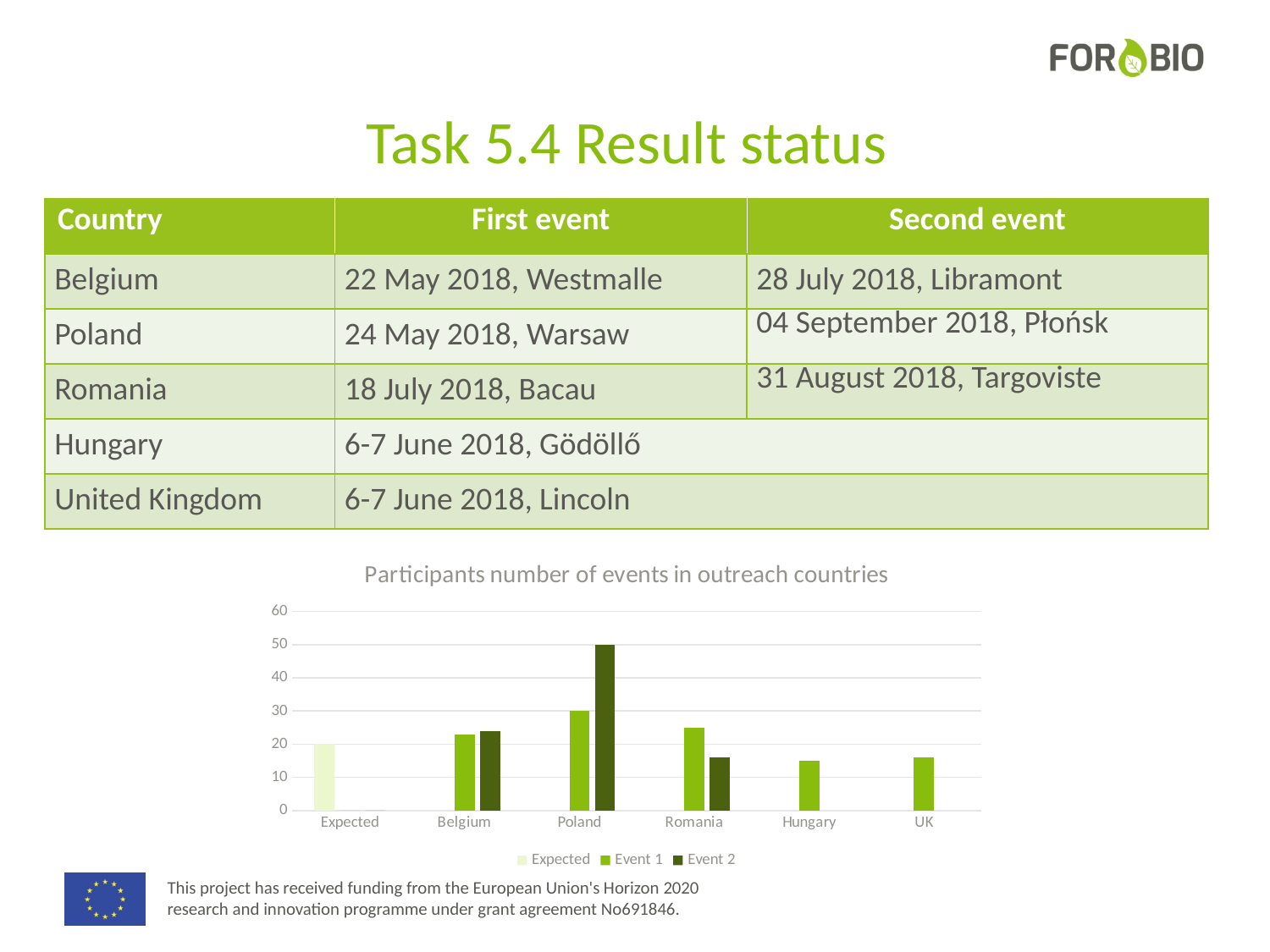

# Task 5.4 Result status
| Country | First event | Second event |
| --- | --- | --- |
| Belgium | 22 May 2018, Westmalle | 28 July 2018, Libramont |
| Poland | 24 May 2018, Warsaw | 04 September 2018, Płońsk |
| Romania | 18 July 2018, Bacau | 31 August 2018, Targoviste |
| Hungary | 6-7 June 2018, Gödöllő |  |
| United Kingdom | 6-7 June 2018, Lincoln |  |

### Chart: Participants number of events in outreach countries

| Category | Expected | Event 1 | Event 2 |
|---|---|---|---|
| Expected | 20.0 | 0.0 | 0.0 |
| Belgium | 0.0 | 23.0 | 24.0 |
| Poland | 0.0 | 30.0 | 50.0 |
| Romania | 0.0 | 25.0 | 16.0 |
| Hungary | 0.0 | 15.0 | None |
| UK | 0.0 | 16.0 | None |